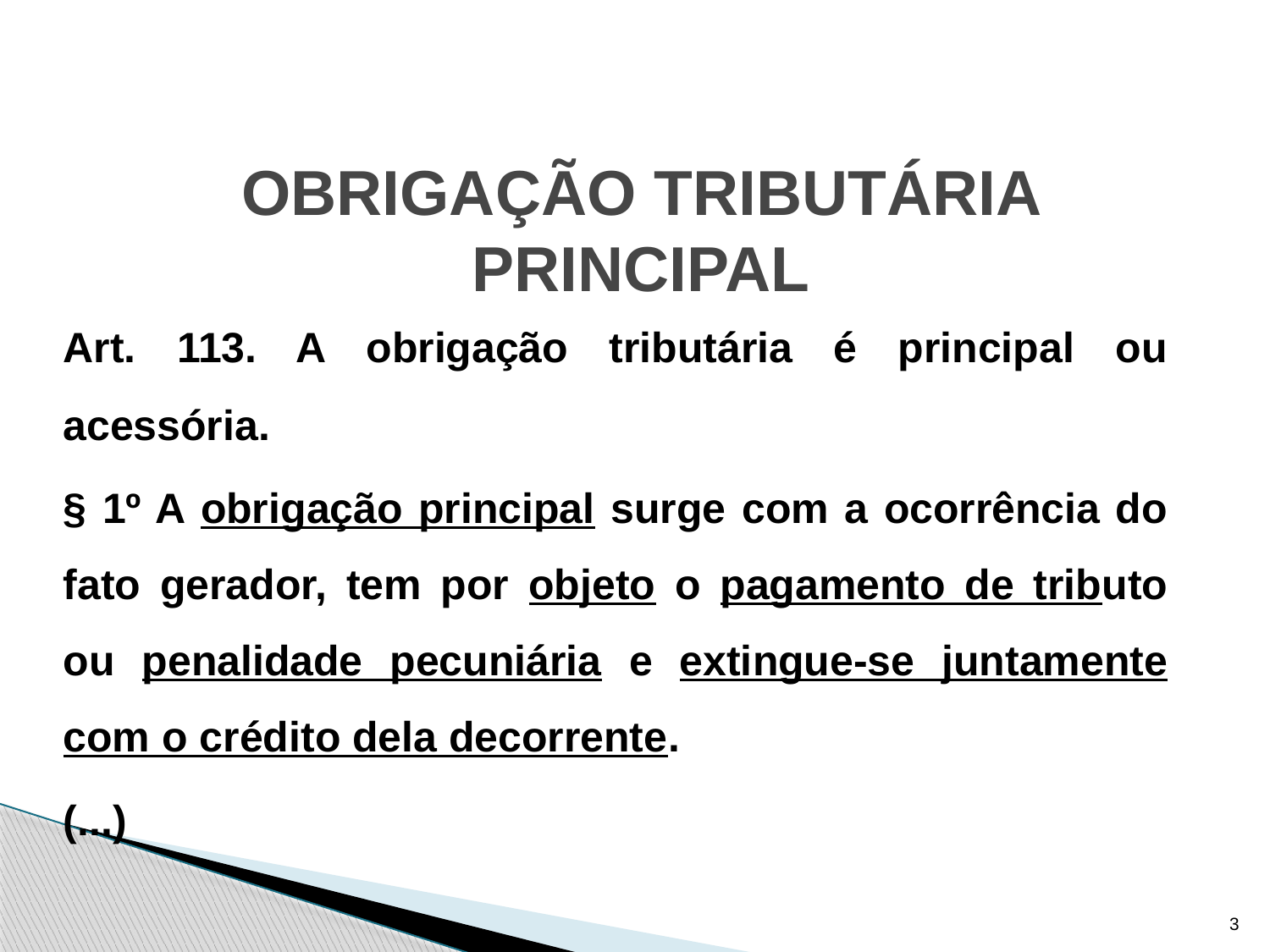

# OBRIGAÇÃO TRIBUTÁRIA PRINCIPAL
	Art. 113. A obrigação tributária é principal ou acessória.
  	§ 1º A obrigação principal surge com a ocorrência do fato gerador, tem por objeto o pagamento de tributo ou penalidade pecuniária e extingue-se juntamente com o crédito dela decorrente.
	(...)

(CTN)

3